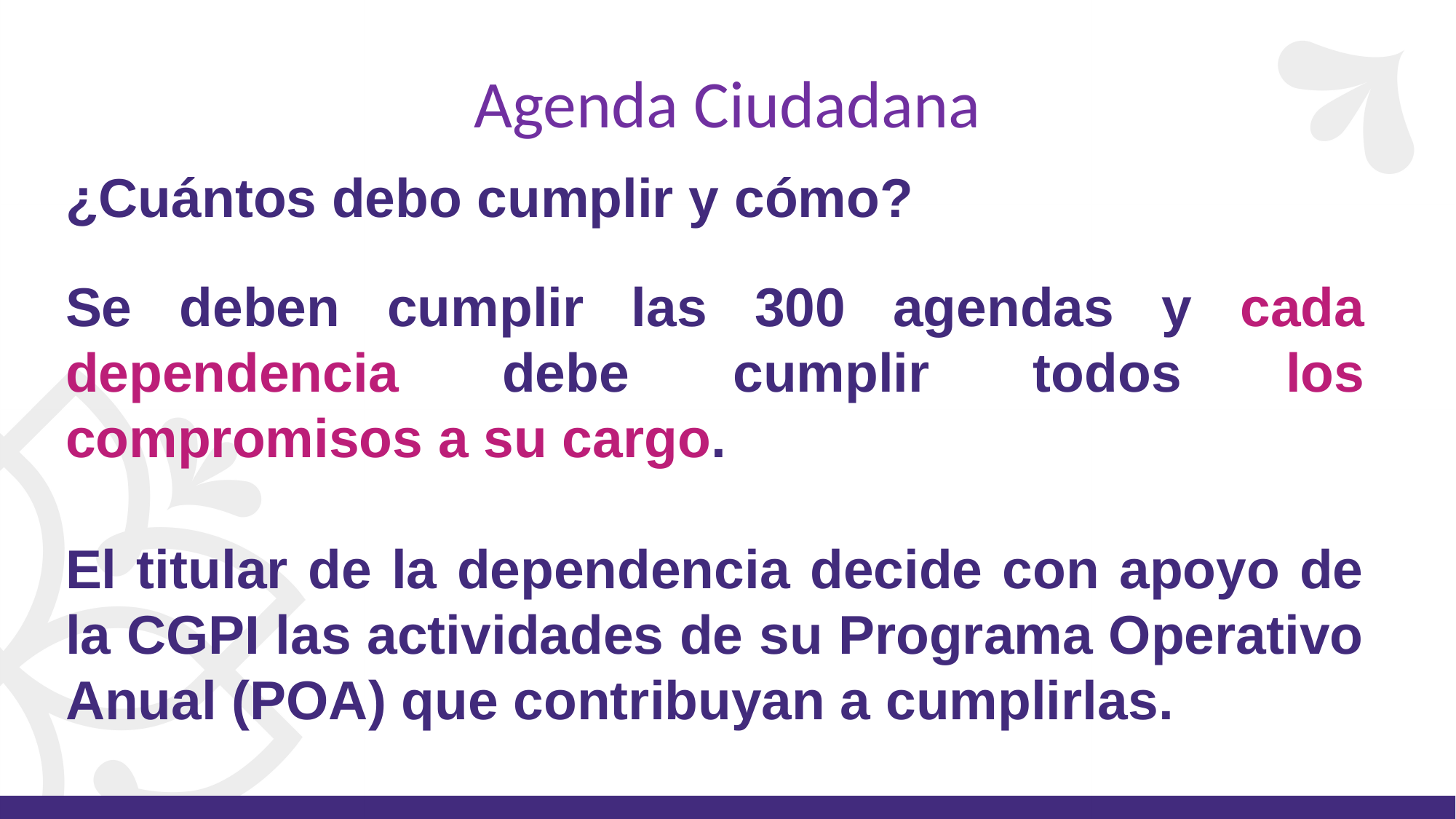

# Agenda Ciudadana
¿Cuántos debo cumplir y cómo?

Se deben cumplir las 300 agendas y cada dependencia debe cumplir todos los compromisos a su cargo.

El titular de la dependencia decide con apoyo de la CGPI las actividades de su Programa Operativo Anual (POA) que contribuyan a cumplirlas.